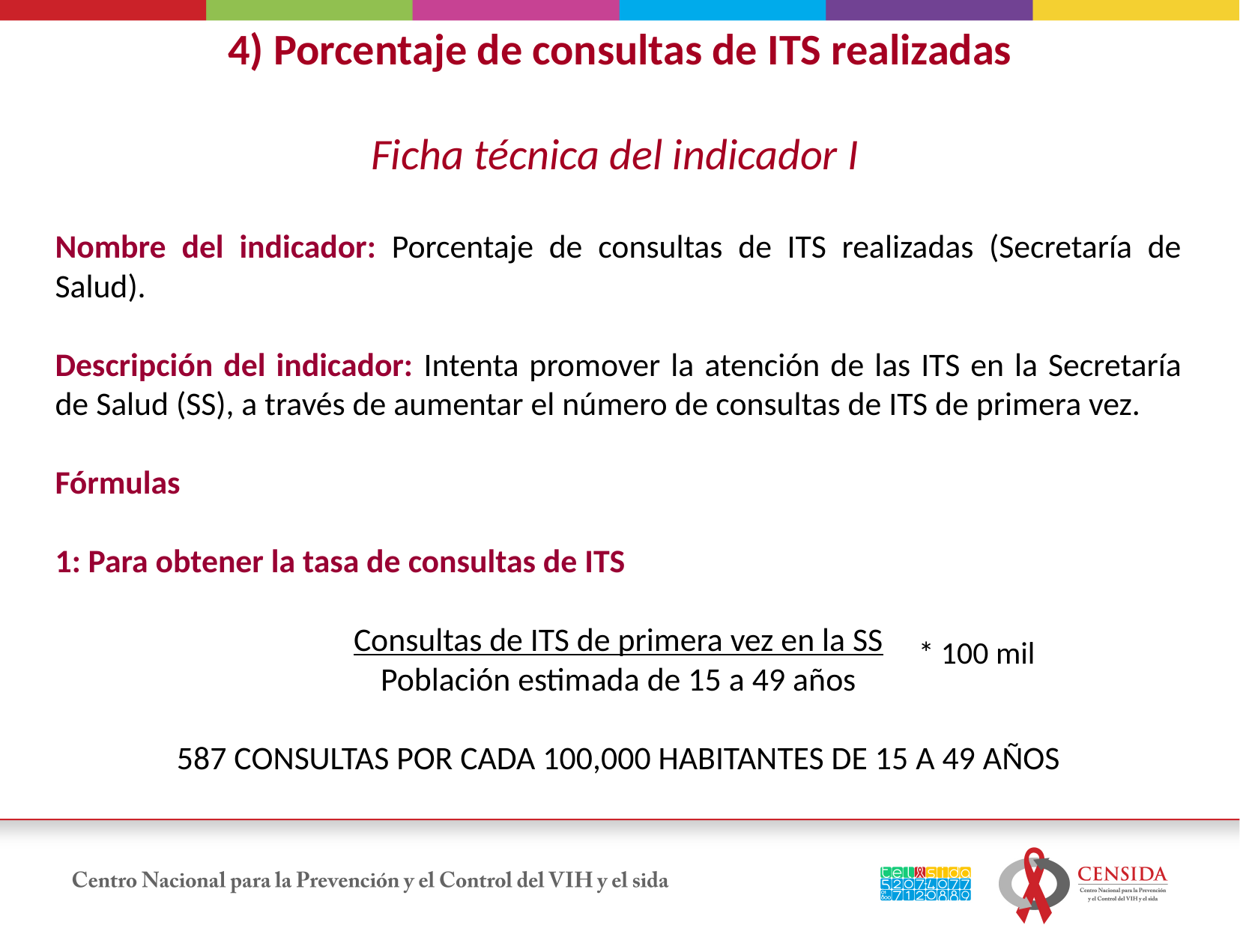

4) Porcentaje de consultas de ITS realizadas
Ficha técnica del indicador I
Nombre del indicador: Porcentaje de consultas de ITS realizadas (Secretaría de Salud).

Descripción del indicador: Intenta promover la atención de las ITS en la Secretaría de Salud (SS), a través de aumentar el número de consultas de ITS de primera vez.

Fórmulas

1: Para obtener la tasa de consultas de ITS

Consultas de ITS de primera vez en la SS
Población estimada de 15 a 49 años

587 CONSULTAS POR CADA 100,000 HABITANTES DE 15 A 49 AÑOS
* 100 mil